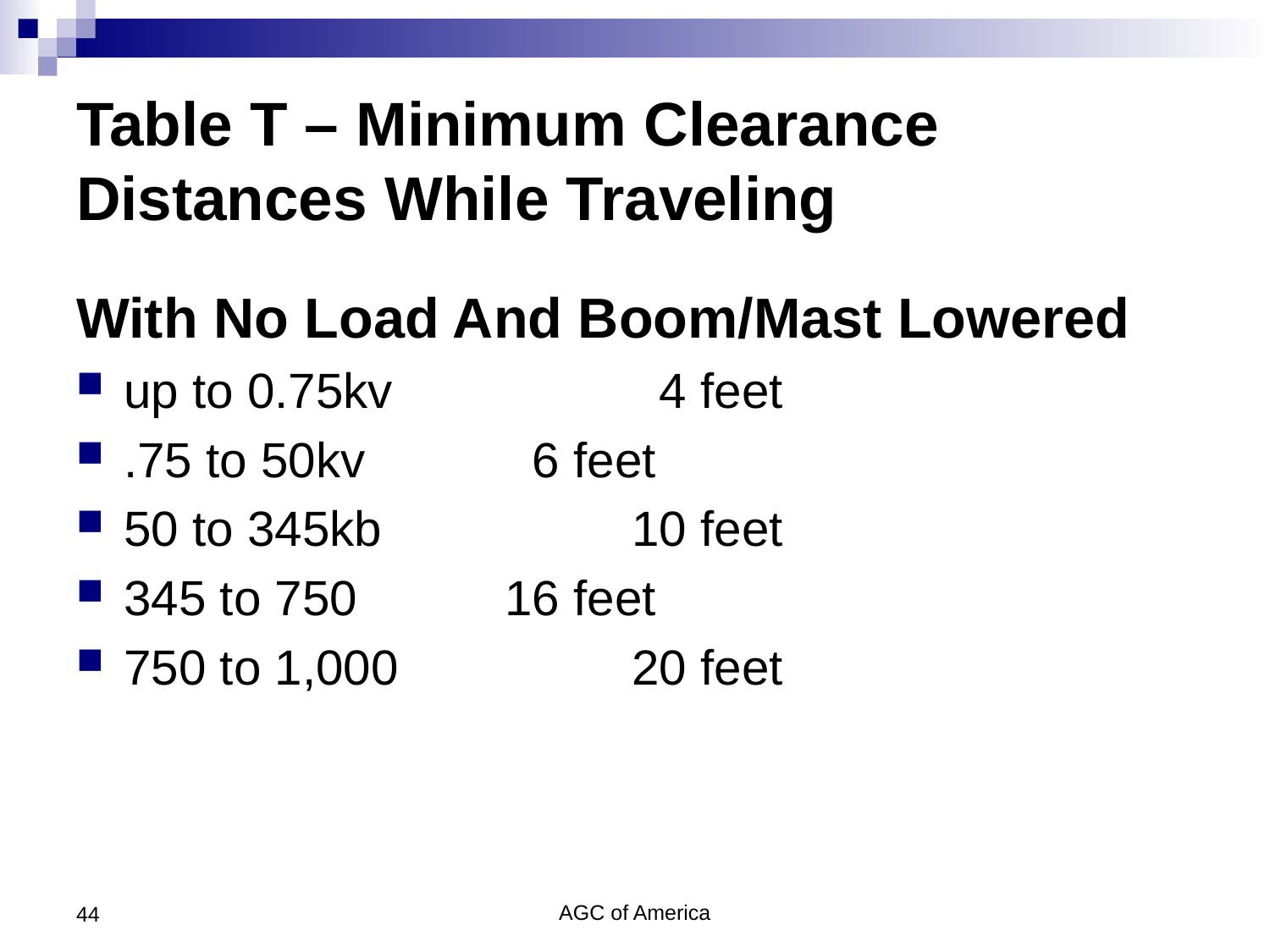

# Table T – Minimum Clearance Distances While Traveling
With No Load And Boom/Mast Lowered
up to 0.75kv		  4 feet
.75 to 50kv	 	  6 feet
50 to 345kb	 	10 feet
345 to 750 		16 feet
750 to 1,000 		20 feet
44
AGC of America